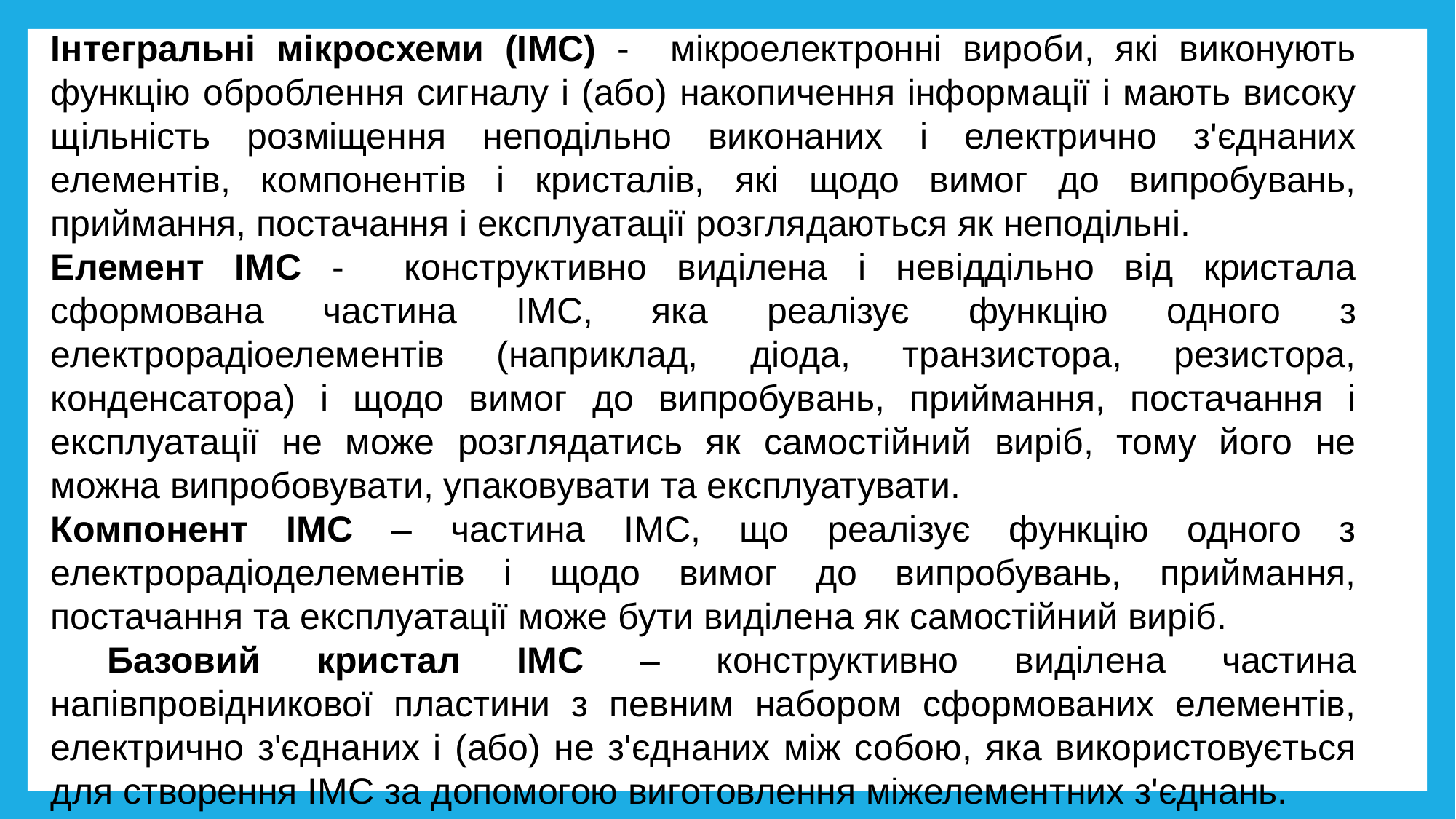

Інтегральні мікросхеми (ІМС) -  мікроелектронні вироби, які виконують функцію оброблення сигналу і (або) накопичення інформації і мають високу щільність розміщення неподільно виконаних і електрично з'єднаних елементів, компонентів і кристалів, які щодо вимог до випробувань, приймання, постачання і експлуатації розглядаються як неподільні.
Елемент ІМС -  конструктивно виділена і невіддільно від кристала сформована частина ІМС, яка реалізує функцію одного з електрорадіоелементів (наприклад, діода, транзистора, резистора, конденсатора) і щодо вимог до випробувань, приймання, постачання і експлуатації не може розглядатись як самостійний виріб, тому його не можна випробовувати, упаковувати та експлуатувати.
Компонент ІМС – частина ІМС, що реалізує функцію одного з електрорадіоделементів і щодо вимог до випробувань, приймання, постачання та експлуатації може бути виділена як самостійний виріб.
 Базовий кристал ІМС – конструктивно виділена частина напівпровідникової пластини з певним набором сформованих елементів, електрично з'єднаних і (або) не з'єднаних між собою, яка використовується для створення ІМС за допомогою виготовлення міжелементних з'єднань.